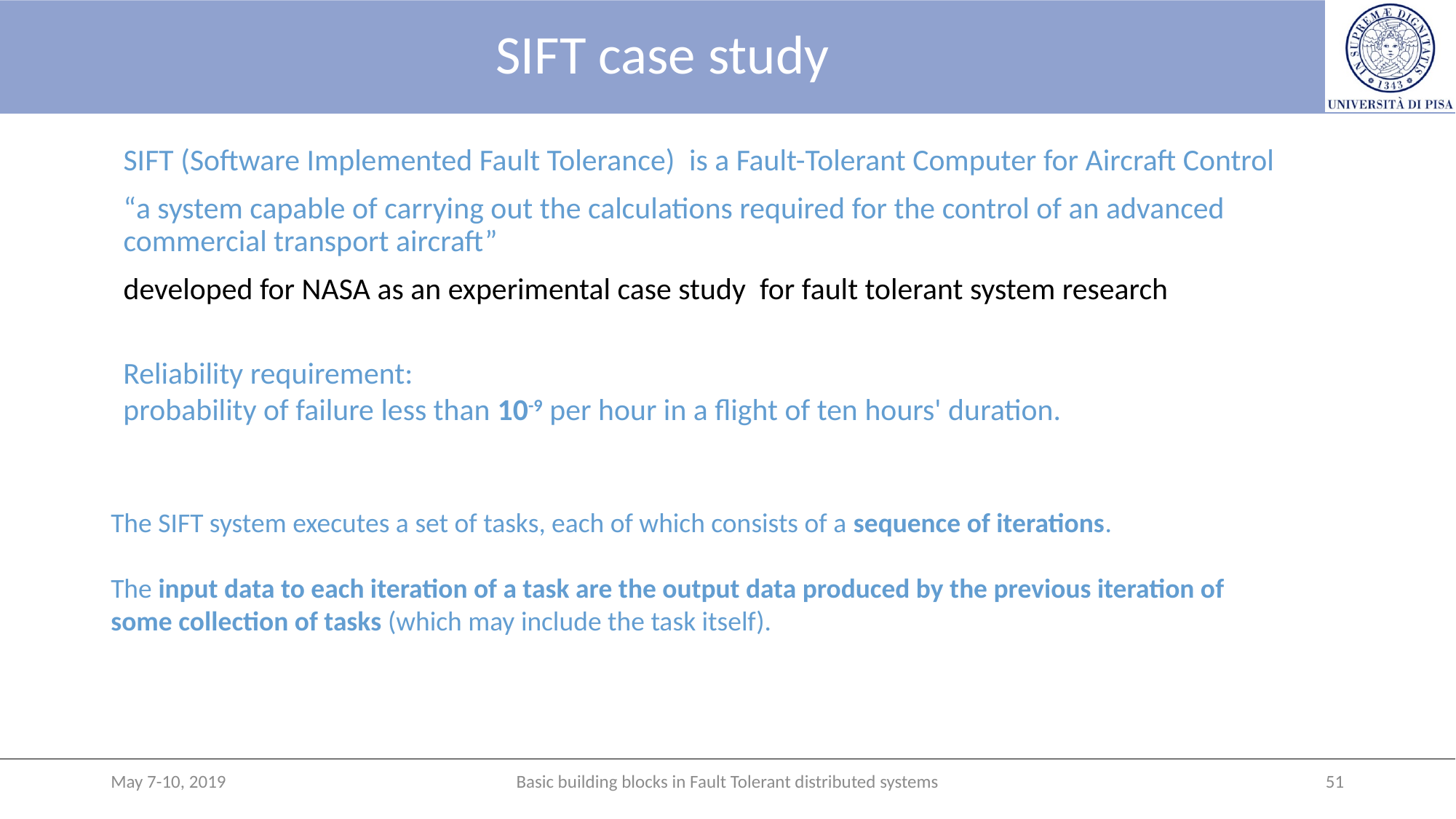

# SIFT case study
SIFT (Software Implemented Fault Tolerance)  is a Fault-Tolerant Computer for Aircraft Control
“a system capable of carrying out the calculations required for the control of an advanced commercial transport aircraft”
developed for NASA as an experimental case study  for fault tolerant system research

Reliability requirement:
probability of failure less than 10-9 per hour in a flight of ten hours' duration.
The SIFT system executes a set of tasks, each of which consists of a sequence of iterations.
The input data to each iteration of a task are the output data produced by the previous iteration of some collection of tasks (which may include the task itself).
May 7-10, 2019
Basic building blocks in Fault Tolerant distributed systems
51